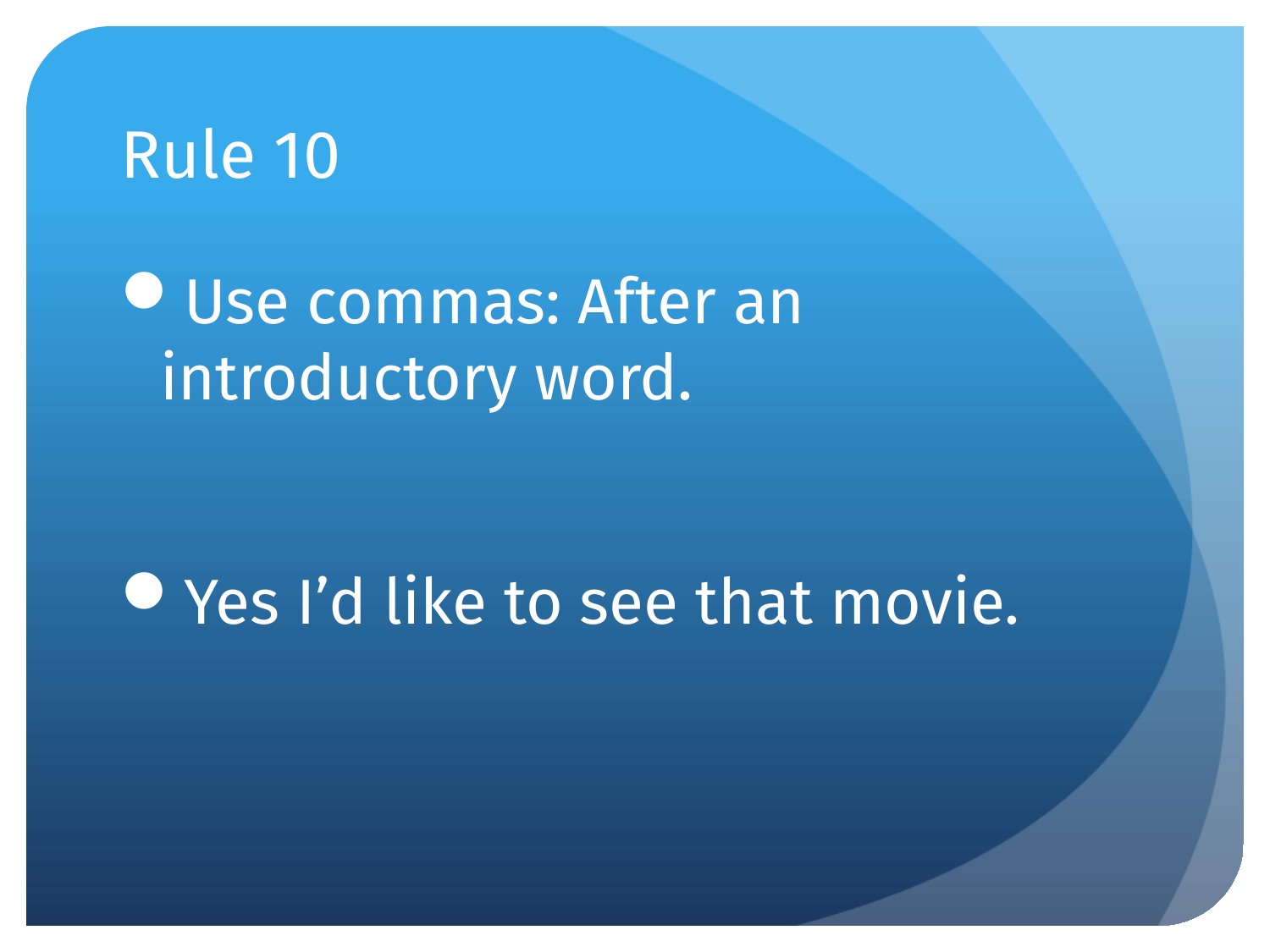

# Rule 10
Use commas: After an introductory word.
Yes I’d like to see that movie.